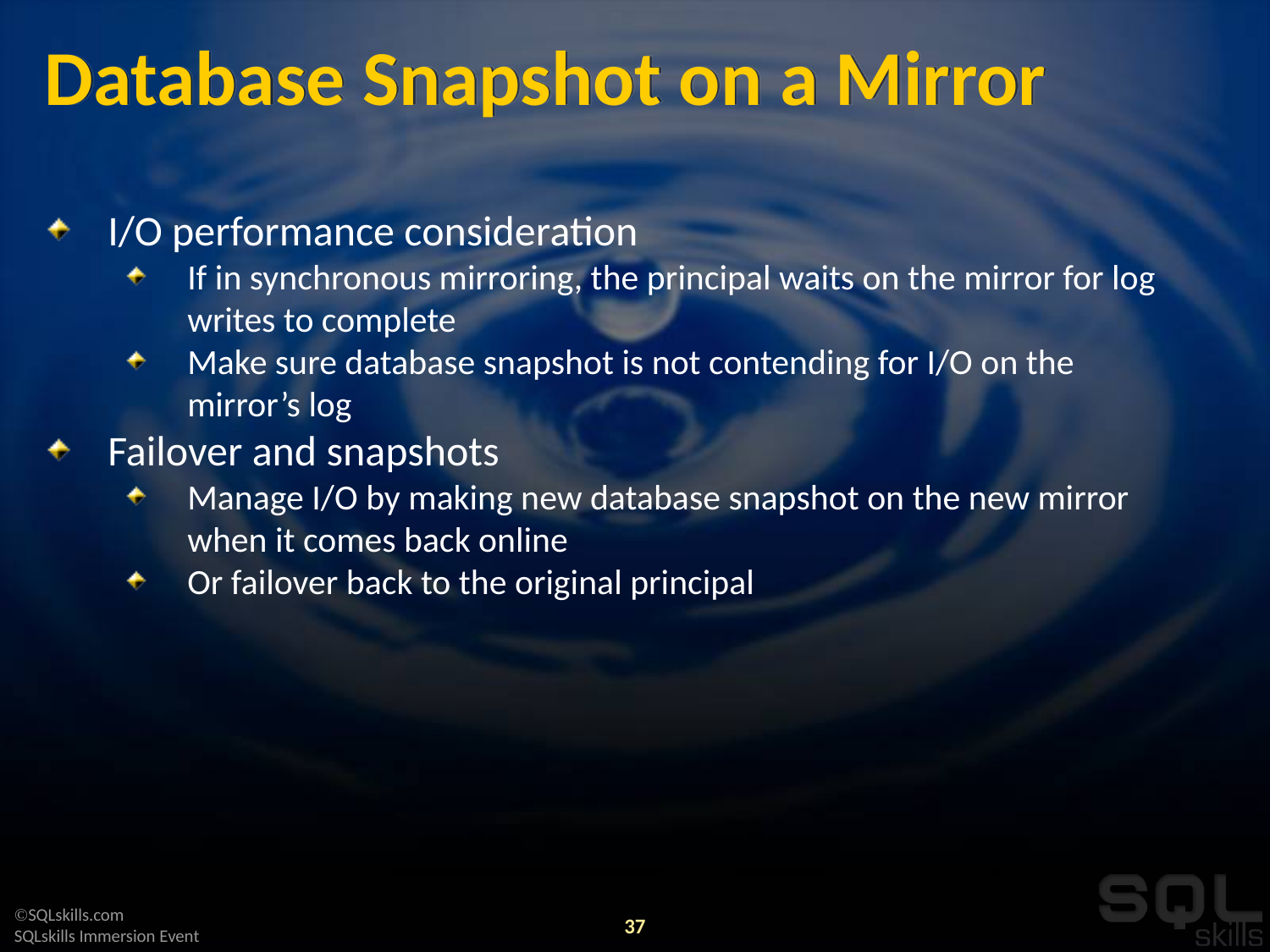

# Database Snapshot on a Mirror
I/O performance consideration
If in synchronous mirroring, the principal waits on the mirror for log writes to complete
Make sure database snapshot is not contending for I/O on the mirror’s log
Failover and snapshots
Manage I/O by making new database snapshot on the new mirror when it comes back online
Or failover back to the original principal
37